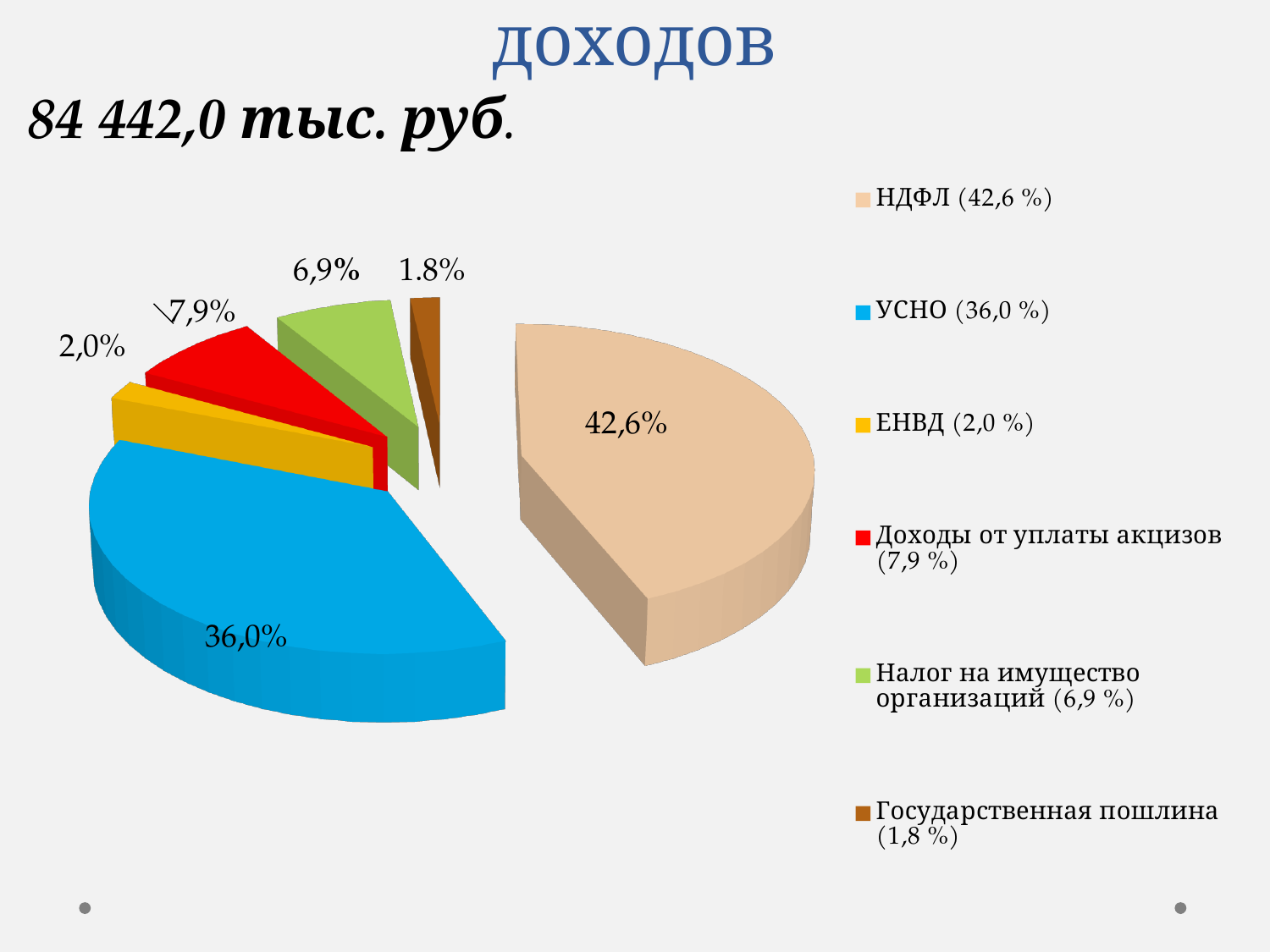

# Поступление налоговых доходов
84 442,0 тыс. руб.

[unsupported chart]